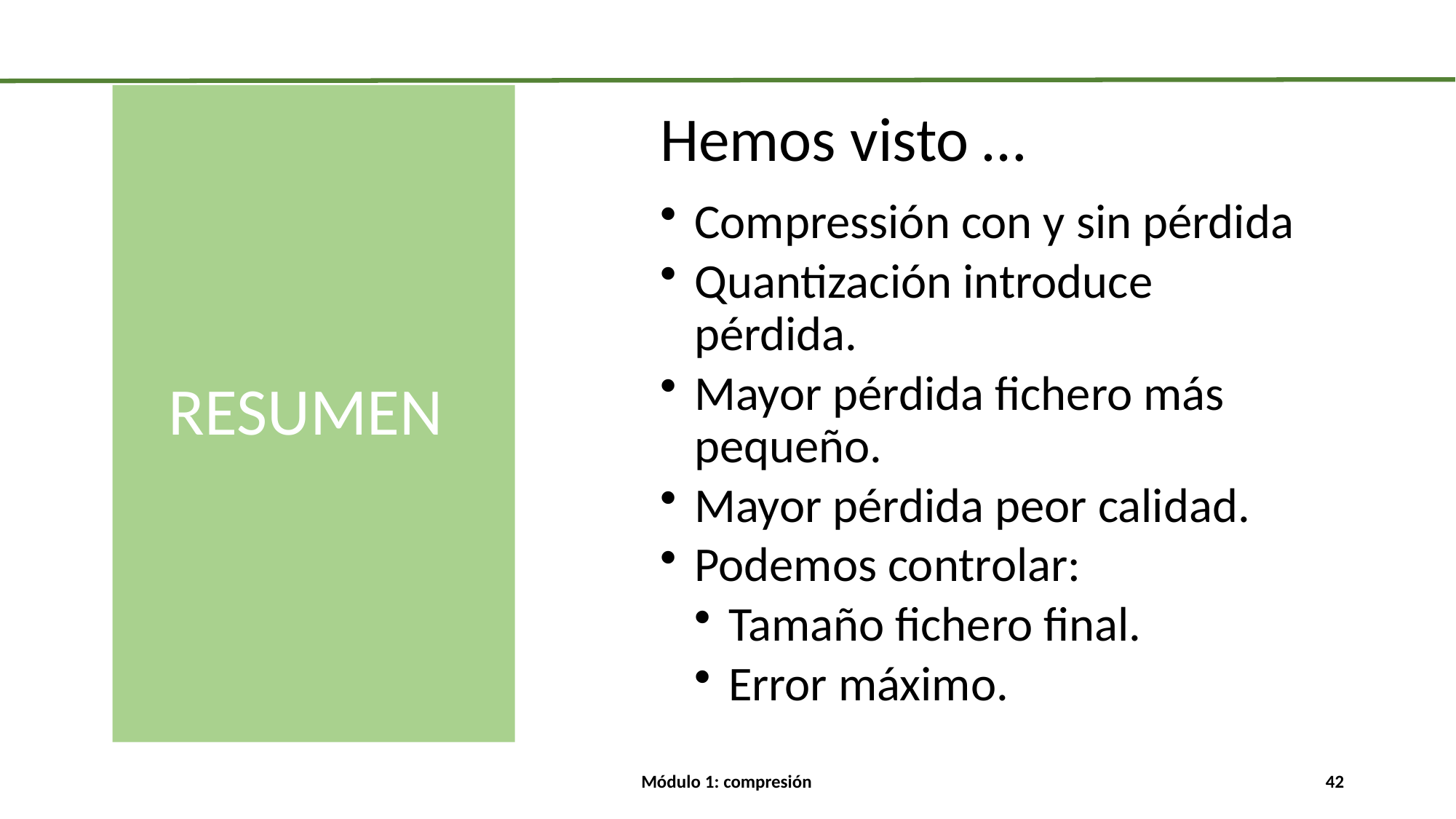

Hemos visto …
Compressión con y sin pérdida
Quantización introduce pérdida.
Mayor pérdida fichero más pequeño.
Mayor pérdida peor calidad.
Podemos controlar:
Tamaño fichero final.
Error máximo.
# RESUMEN
Módulo 1: compresión
42